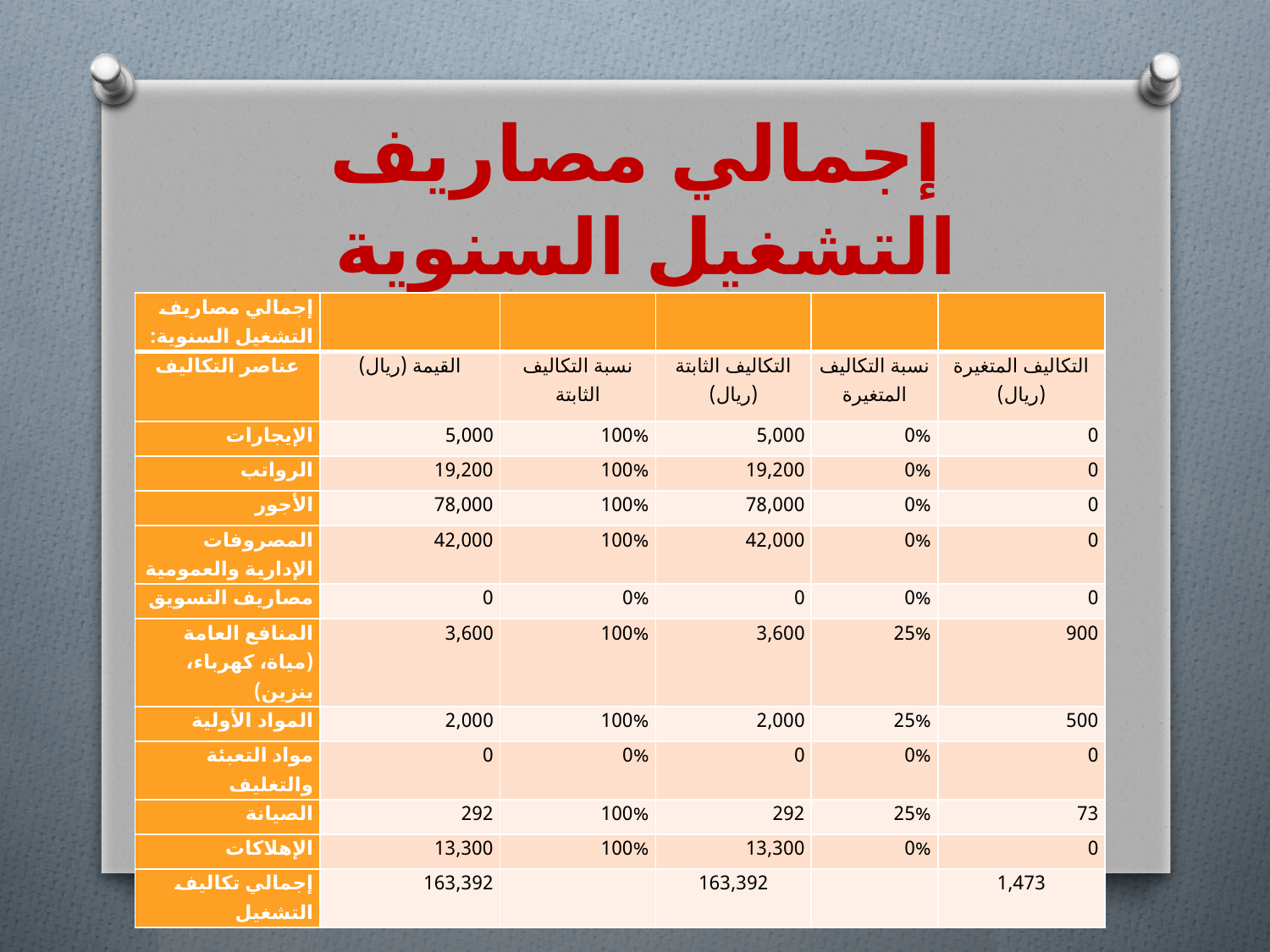

# إجمالي مصاريف التشغيل السنوية
| إجمالي مصاريف التشغيل السنوية: |  |  |  |  |  |
| --- | --- | --- | --- | --- | --- |
| عناصر التكاليف | القيمة (ريال) | نسبة التكاليف الثابتة | التكاليف الثابتة (ريال) | نسبة التكاليف المتغيرة | التكاليف المتغيرة (ريال) |
| الإيجارات | 5,000 | 100% | 5,000 | 0% | 0 |
| الرواتب | 19,200 | 100% | 19,200 | 0% | 0 |
| الأجور | 78,000 | 100% | 78,000 | 0% | 0 |
| المصروفات الإدارية والعمومية | 42,000 | 100% | 42,000 | 0% | 0 |
| مصاريف التسويق | 0 | 0% | 0 | 0% | 0 |
| المنافع العامة (مياة، كهرباء، بنزين) | 3,600 | 100% | 3,600 | 25% | 900 |
| المواد الأولية | 2,000 | 100% | 2,000 | 25% | 500 |
| مواد التعبئة والتغليف | 0 | 0% | 0 | 0% | 0 |
| الصيانة | 292 | 100% | 292 | 25% | 73 |
| الإهلاكات | 13,300 | 100% | 13,300 | 0% | 0 |
| إجمالي تكاليف التشغيل | 163,392 |  | 163,392 |  | 1,473 |